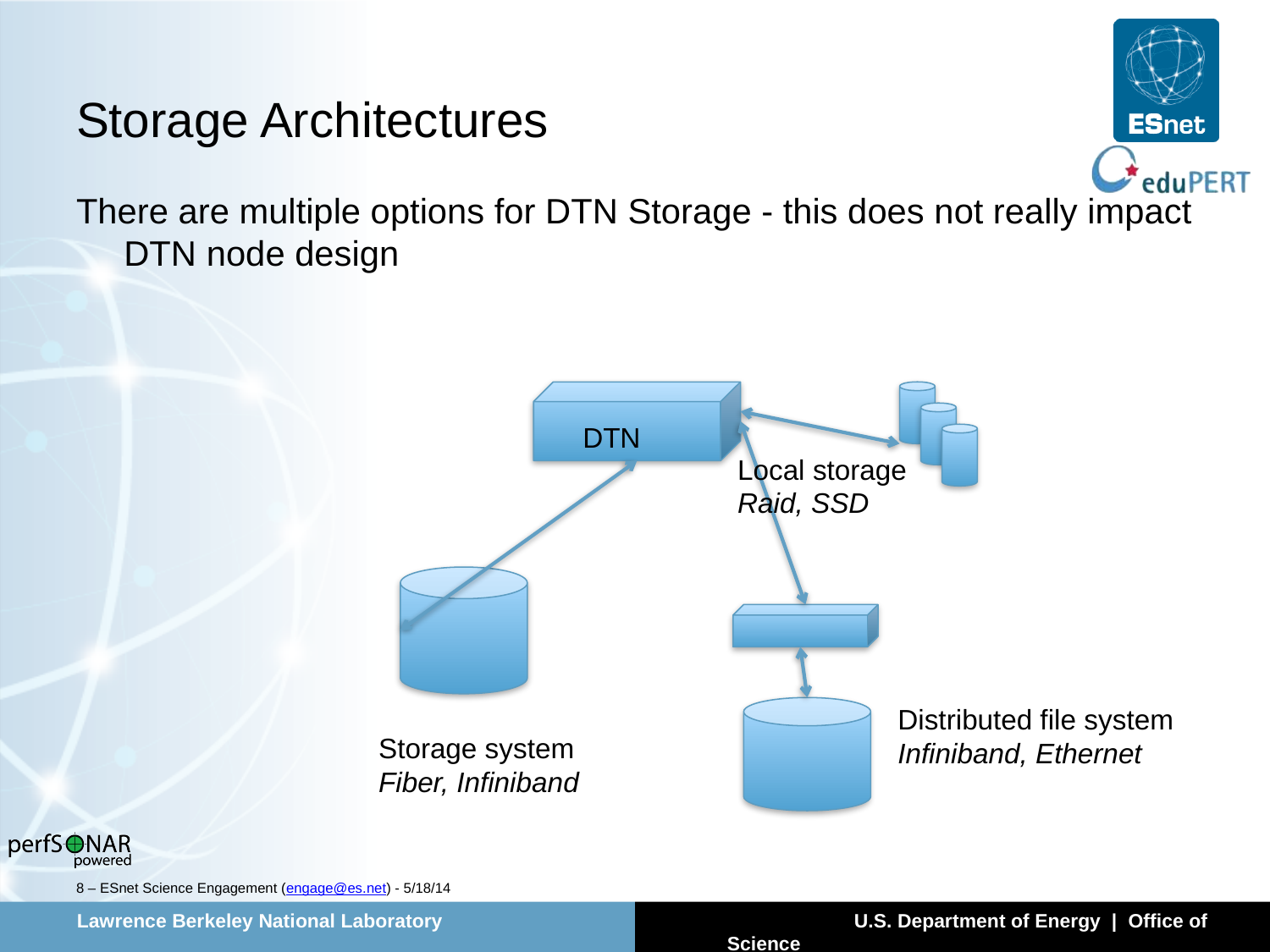

# Storage Architectures
There are multiple options for DTN Storage - this does not really impact DTN node design

DTN

Local storage
Raid, SSD

Distributed file system
Infiniband, Ethernet

Storage system
Fiber, Infiniband
8 – ESnet Science Engagement (engage@es.net) - 5/18/14